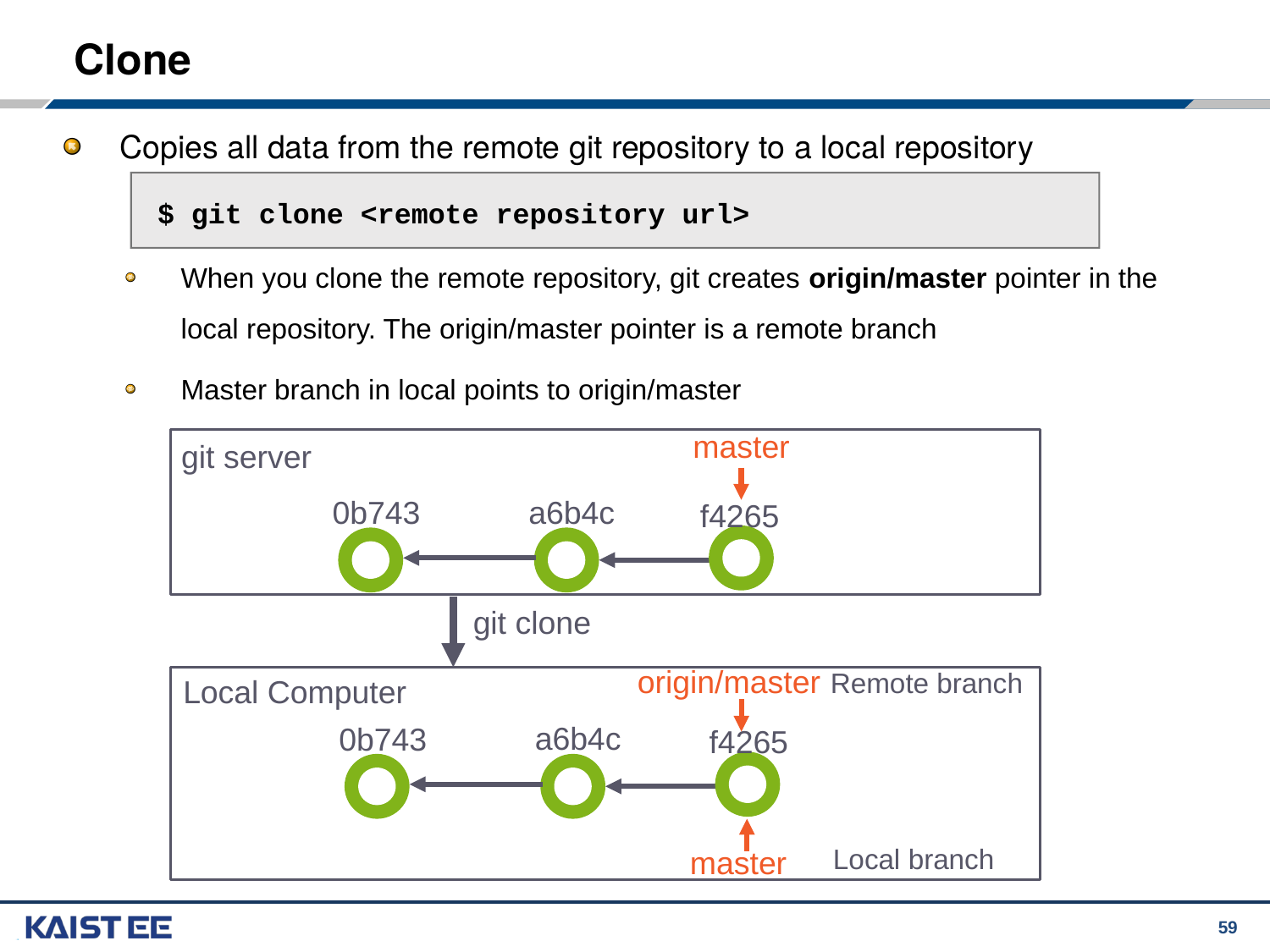

# Clone
Copies all data from the remote git repository to a local repository

When you clone the remote repository, git creates origin/master pointer in the local repository. The origin/master pointer is a remote branch
Master branch in local points to origin/master

$ git clone <remote repository url>
master
a6b4c
0b743

git server
f4265
git clone
origin/master
a6b4c
0b743

Remote branch
Local Computer

f4265
Local branch
master